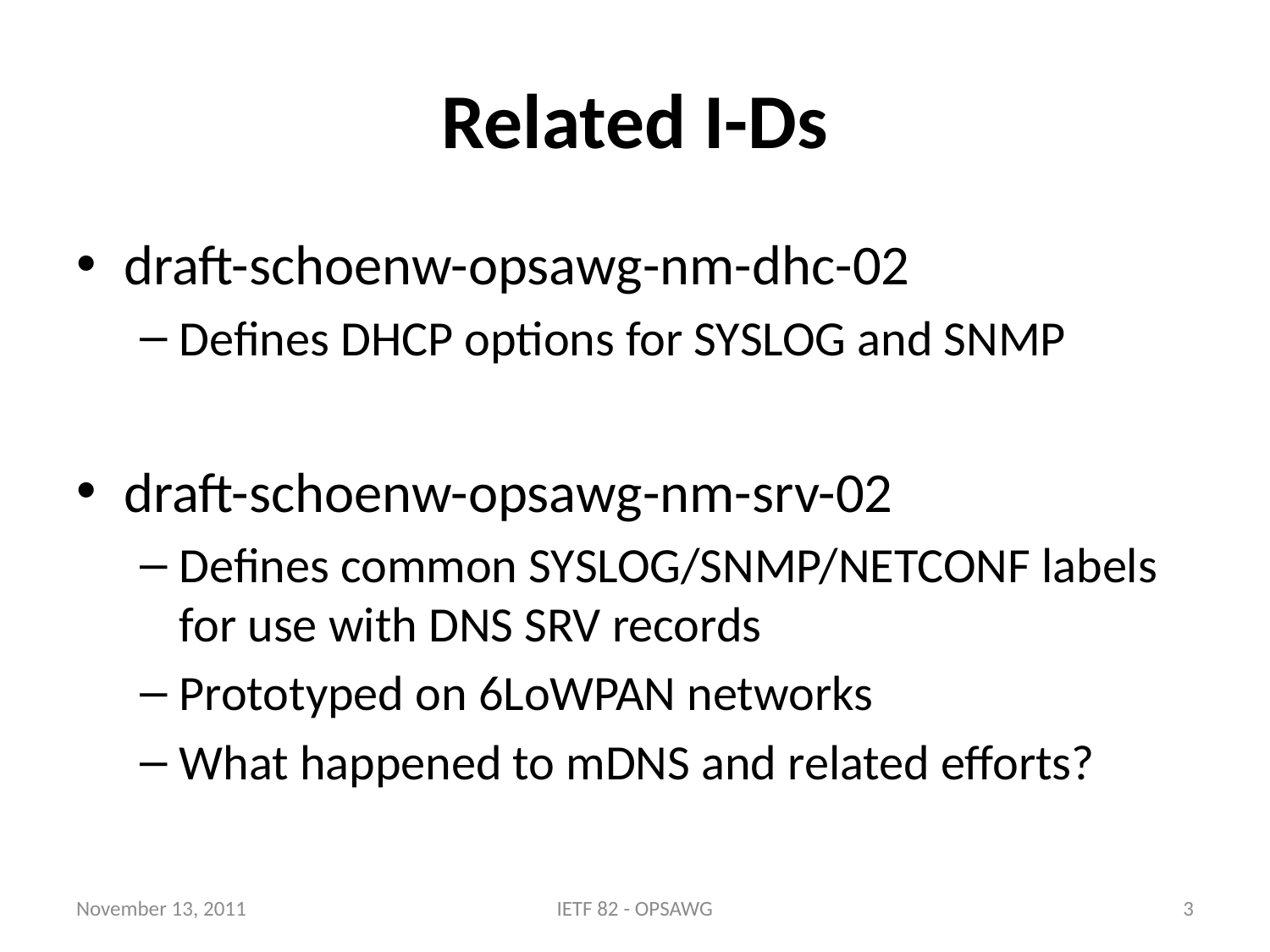

# Related I-Ds
draft-schoenw-opsawg-nm-dhc-02
Defines DHCP options for SYSLOG and SNMP

draft-schoenw-opsawg-nm-srv-02
Defines common SYSLOG/SNMP/NETCONF labels for use with DNS SRV records
Prototyped on 6LoWPAN networks
What happened to mDNS and related efforts?
November 13, 2011
IETF 82 - OPSAWG
3